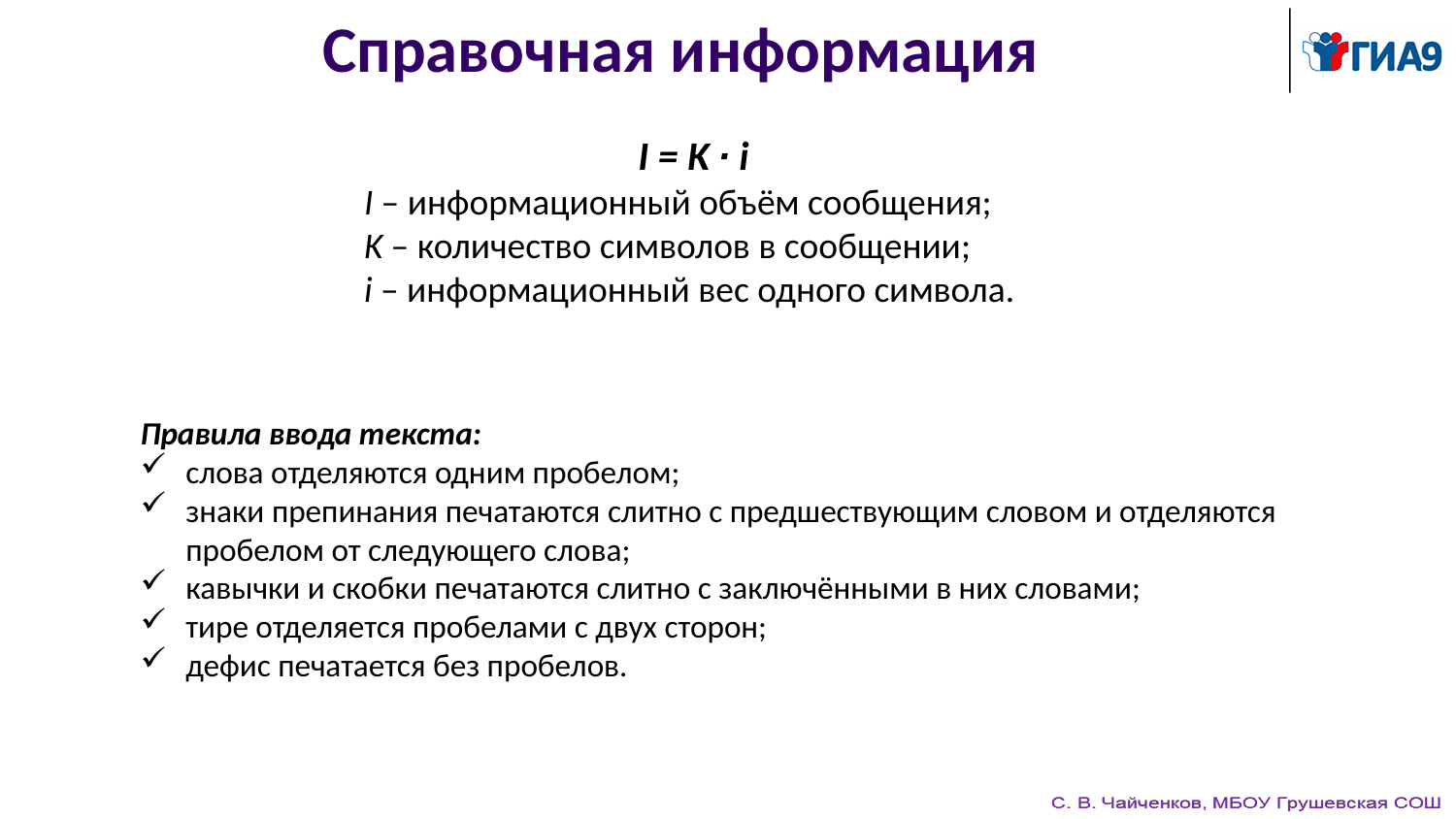

# Справочная информация
I = K ∙ i
I – информационный объём сообщения;
K – количество символов в сообщении;
i – информационный вес одного символа.
Правила ввода текста:
слова отделяются одним пробелом;
знаки препинания печатаются слитно с предшествующим словом и отделяются пробелом от следующего слова;
кавычки и скобки печатаются слитно с заключёнными в них словами;
тире отделяется пробелами с двух сторон;
дефис печатается без пробелов.